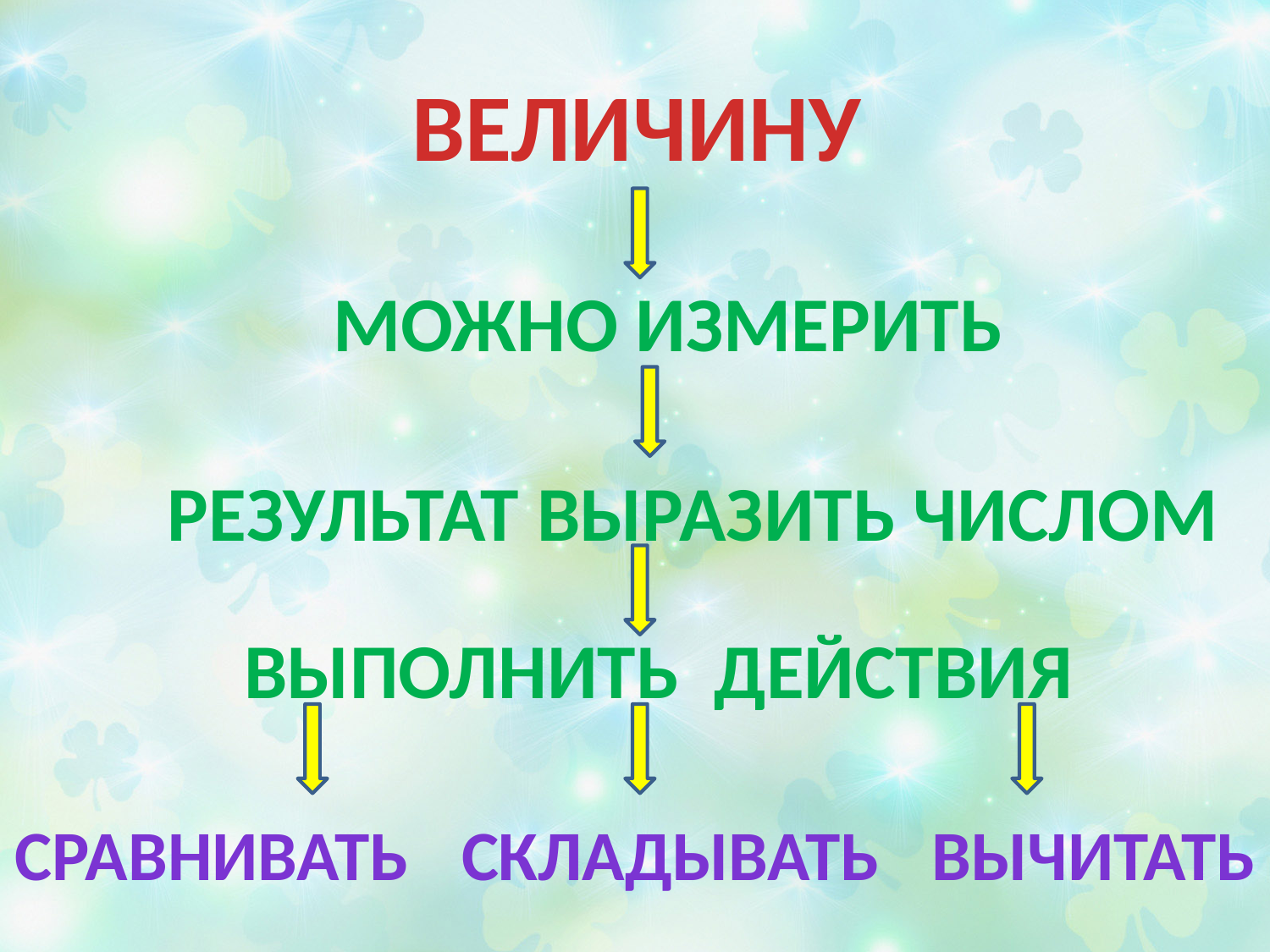

ВЕЛИЧИНУ

МОЖНО ИЗМЕРИТЬ

РЕЗУЛЬТАТ ВЫРАЗИТЬ ЧИСЛОМ

ВЫПОЛНИТЬ  ДЕЙСТВИЯ

СРАВНИВАТЬ
СКЛАДЫВАТЬ
ВЫЧИТАТЬ